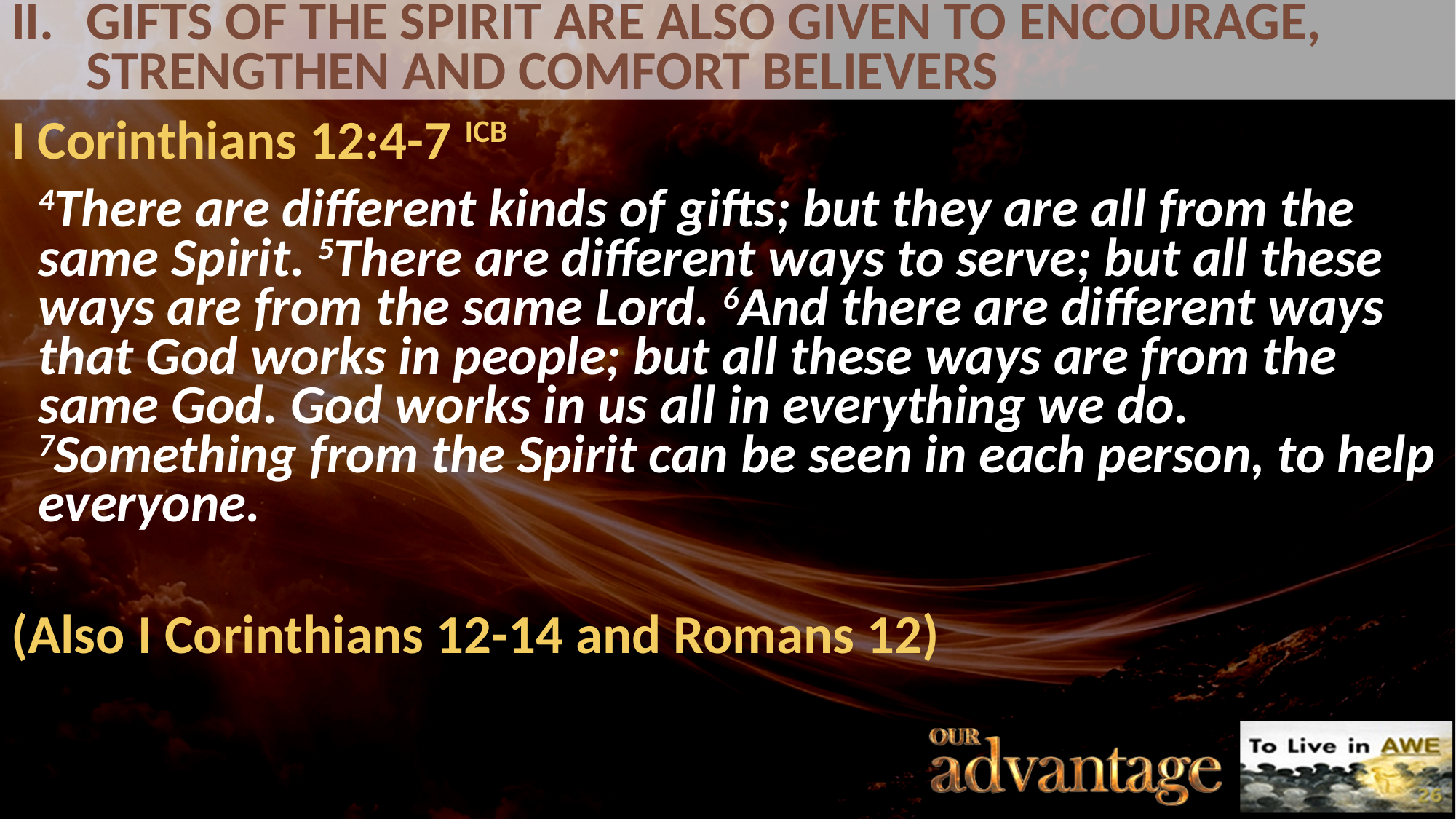

# II.	GIFTS OF THE SPIRIT ARE ALSO GIVEN TO ENCOURAGE, STRENGTHEN AND COMFORT BELIEVERS
I Corinthians 12:4-7 ICB
4There are different kinds of gifts; but they are all from the same Spirit. 5There are different ways to serve; but all these ways are from the same Lord. 6And there are different ways that God works in people; but all these ways are from the same God. God works in us all in everything we do. 7Something from the Spirit can be seen in each person, to help everyone.

(Also I Corinthians 12-14 and Romans 12)